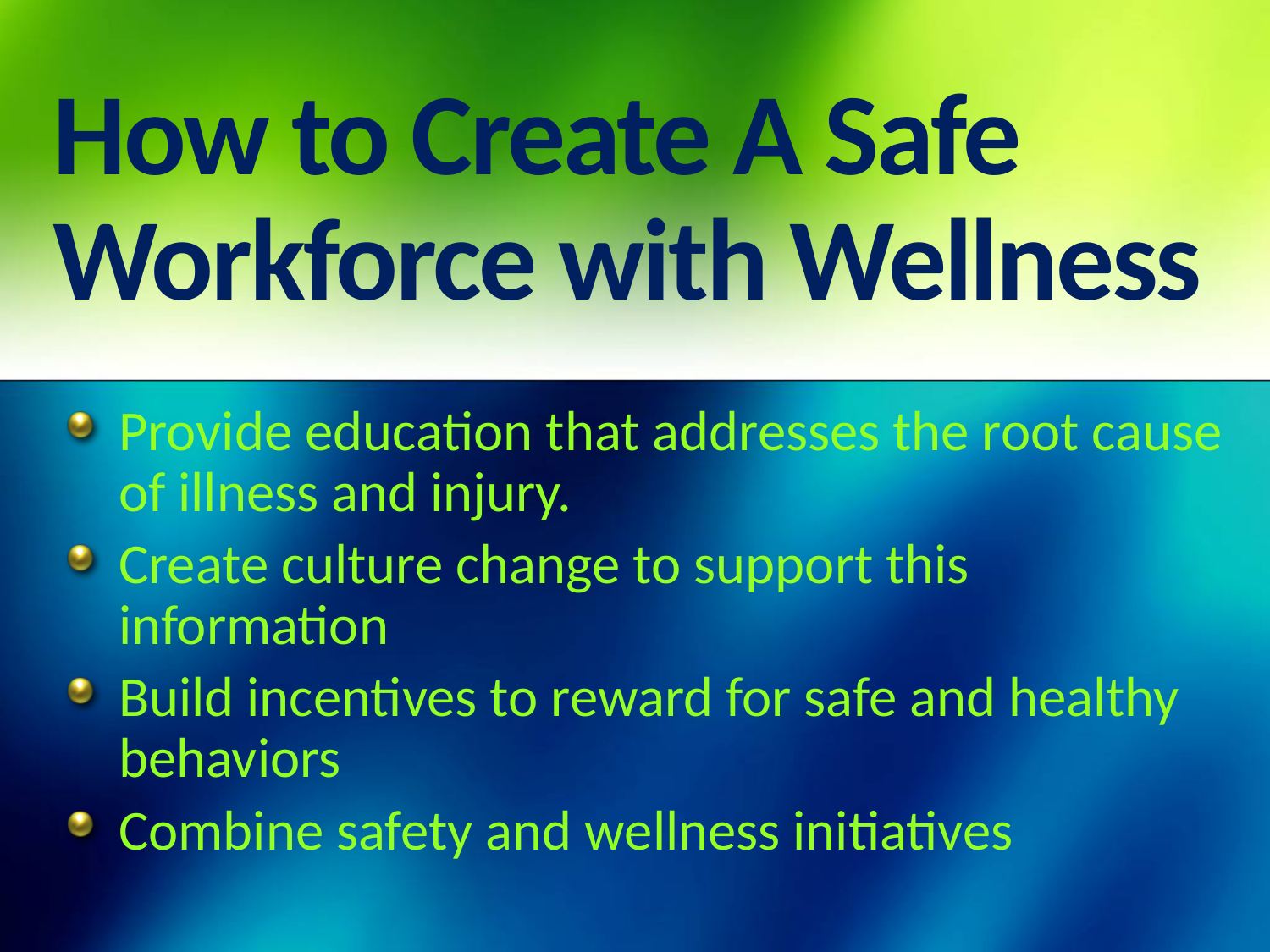

# How to Create A Safe Workforce with Wellness
Provide education that addresses the root cause of illness and injury.
Create culture change to support this information
Build incentives to reward for safe and healthy behaviors
Combine safety and wellness initiatives